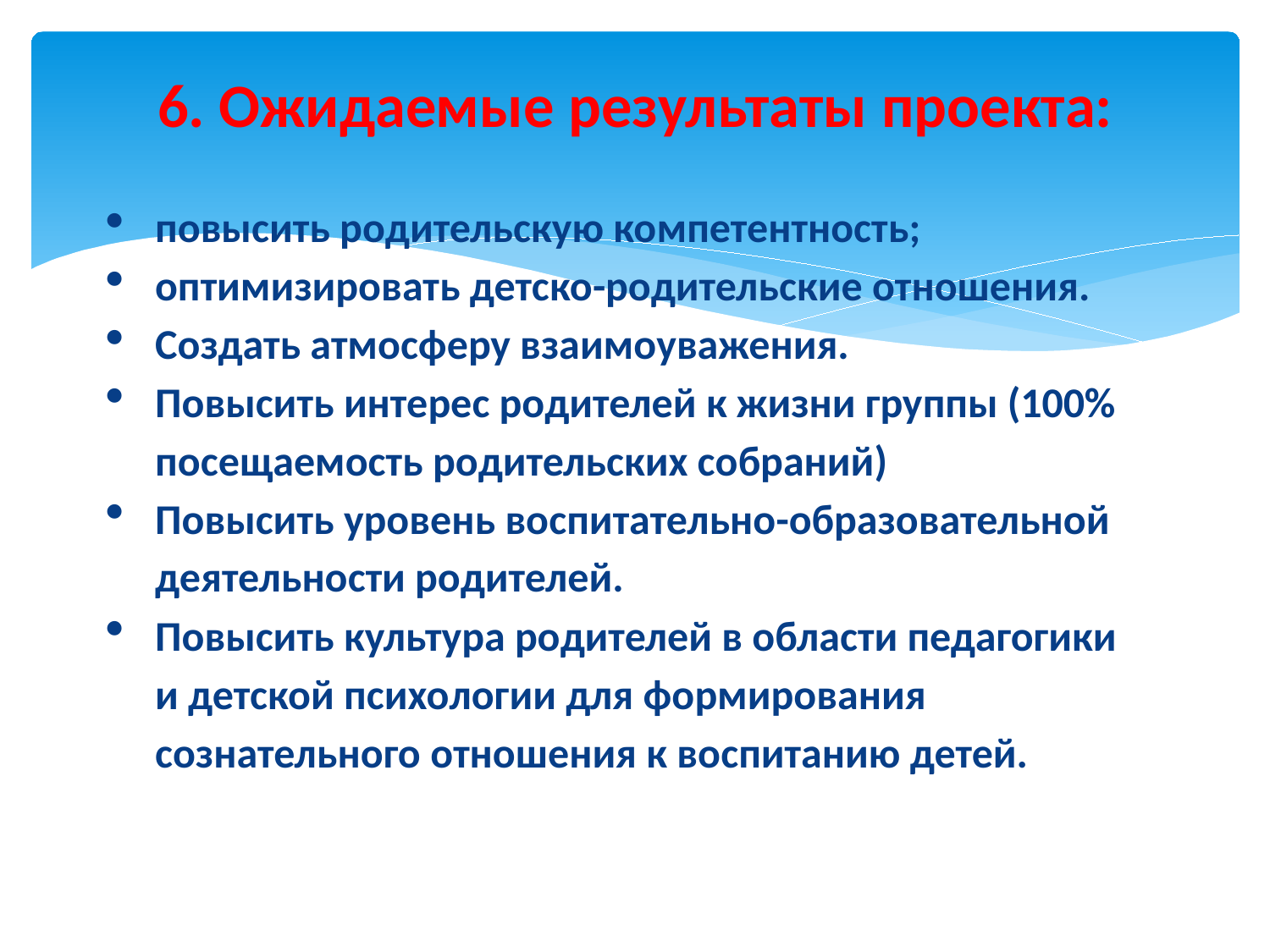

# 6. Ожидаемые результаты проекта:
повысить родительскую компетентность;
оптимизировать детско-родительские отношения.
Создать атмосферу взаимоуважения.
Повысить интерес родителей к жизни группы (100% посещаемость родительских собраний)
Повысить уровень воспитательно-образовательной деятельности родителей.
Повысить культура родителей в области педагогики и детской психологии для формирования сознательного отношения к воспитанию детей.